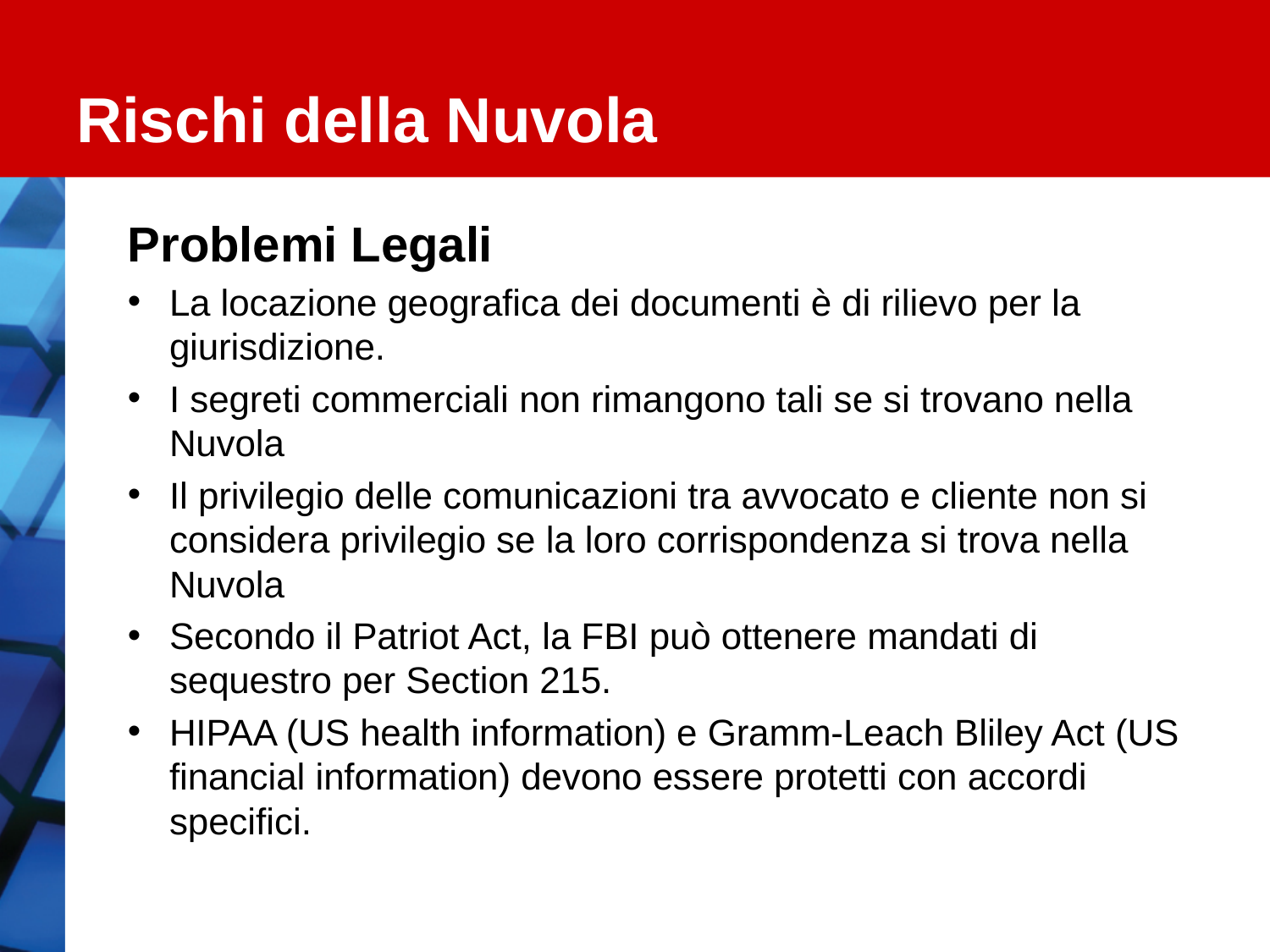

# Rischi della Nuvola
Problemi Legali
La locazione geografica dei documenti è di rilievo per la giurisdizione.
I segreti commerciali non rimangono tali se si trovano nella Nuvola
Il privilegio delle comunicazioni tra avvocato e cliente non si considera privilegio se la loro corrispondenza si trova nella Nuvola
Secondo il Patriot Act, la FBI può ottenere mandati di sequestro per Section 215.
HIPAA (US health information) e Gramm-Leach Bliley Act (US financial information) devono essere protetti con accordi specifici.